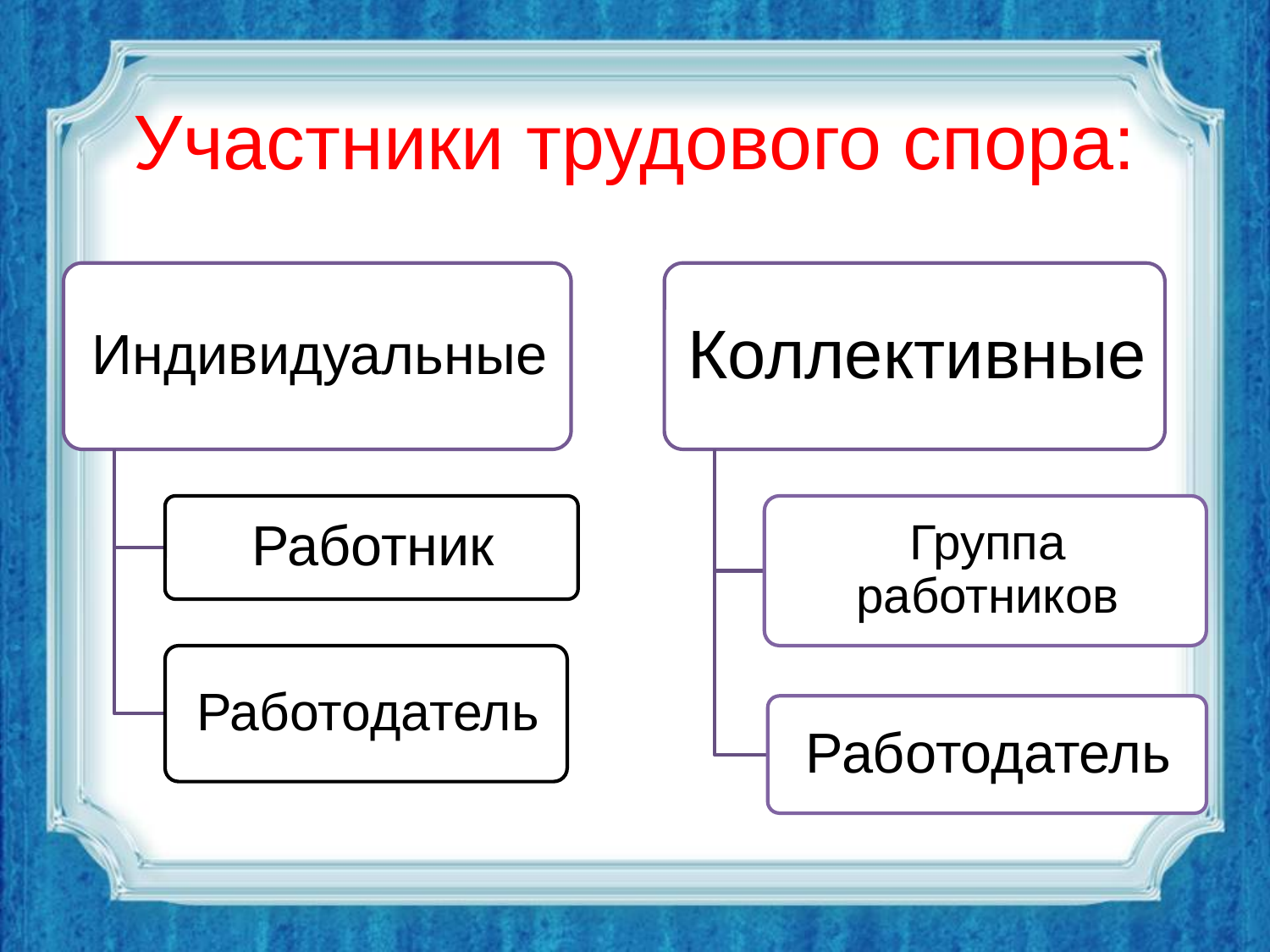

# Участники трудового спора:
Индивидуальные
Работник
Работодатель
Коллективные
Группа работников
Работодатель